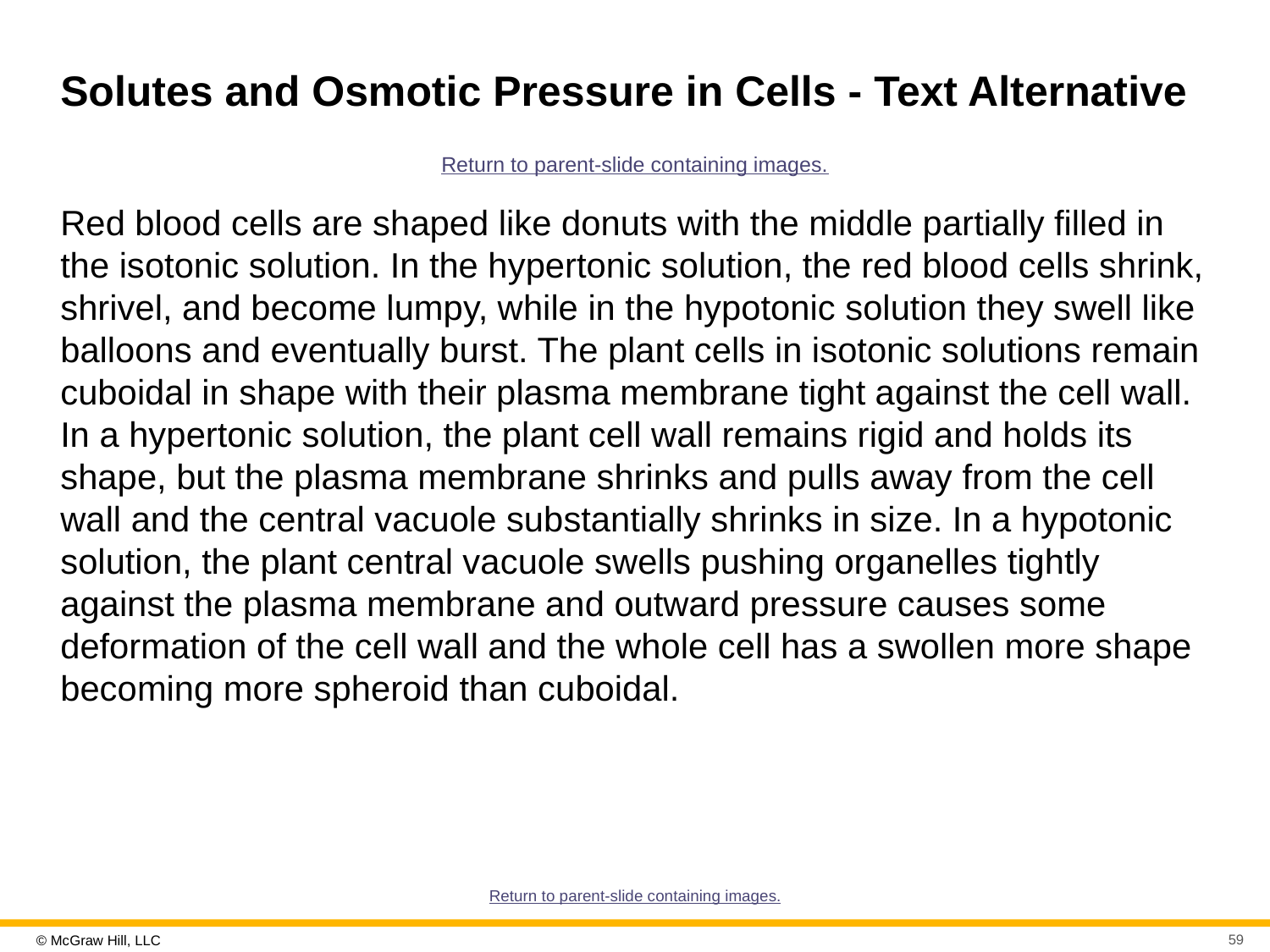

# Solutes and Osmotic Pressure in Cells - Text Alternative
Return to parent-slide containing images.
Red blood cells are shaped like donuts with the middle partially filled in the isotonic solution. In the hypertonic solution, the red blood cells shrink, shrivel, and become lumpy, while in the hypotonic solution they swell like balloons and eventually burst. The plant cells in isotonic solutions remain cuboidal in shape with their plasma membrane tight against the cell wall. In a hypertonic solution, the plant cell wall remains rigid and holds its shape, but the plasma membrane shrinks and pulls away from the cell wall and the central vacuole substantially shrinks in size. In a hypotonic solution, the plant central vacuole swells pushing organelles tightly against the plasma membrane and outward pressure causes some deformation of the cell wall and the whole cell has a swollen more shape becoming more spheroid than cuboidal.
Return to parent-slide containing images.
59